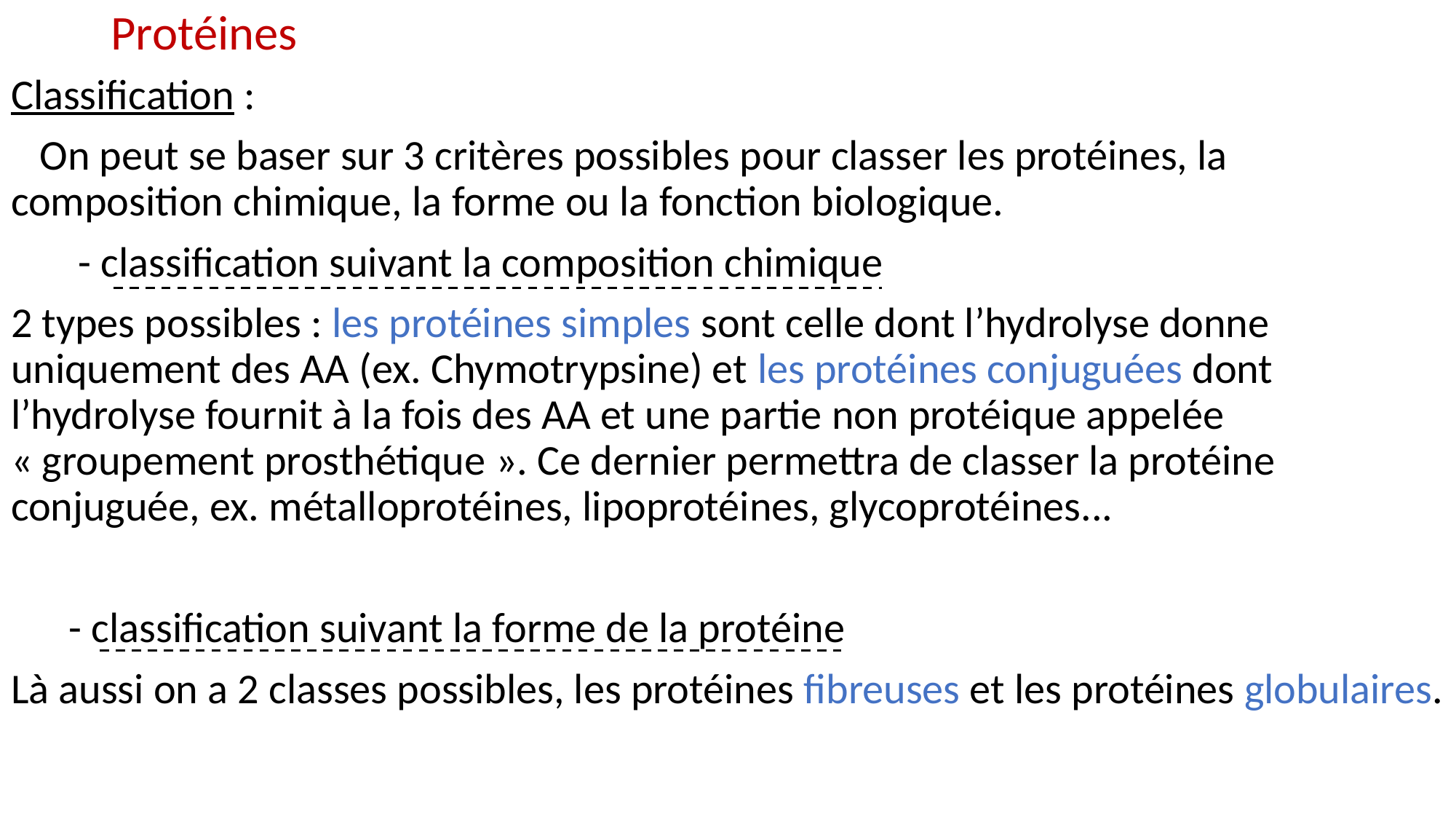

Protéines
Classification :
   On peut se baser sur 3 critères possibles pour classer les protéines, la     composition chimique, la forme ou la fonction biologique.
       - classification suivant la composition chimique
2 types possibles : les protéines simples sont celle dont l’hydrolyse donne uniquement des AA (ex. Chymotrypsine) et les protéines conjuguées dont l’hydrolyse fournit à la fois des AA et une partie non protéique appelée « groupement prosthétique ». Ce dernier permettra de classer la protéine conjuguée, ex. métalloprotéines, lipoprotéines, glycoprotéines...

      - classification suivant la forme de la protéine
Là aussi on a 2 classes possibles, les protéines fibreuses et les protéines globulaires.